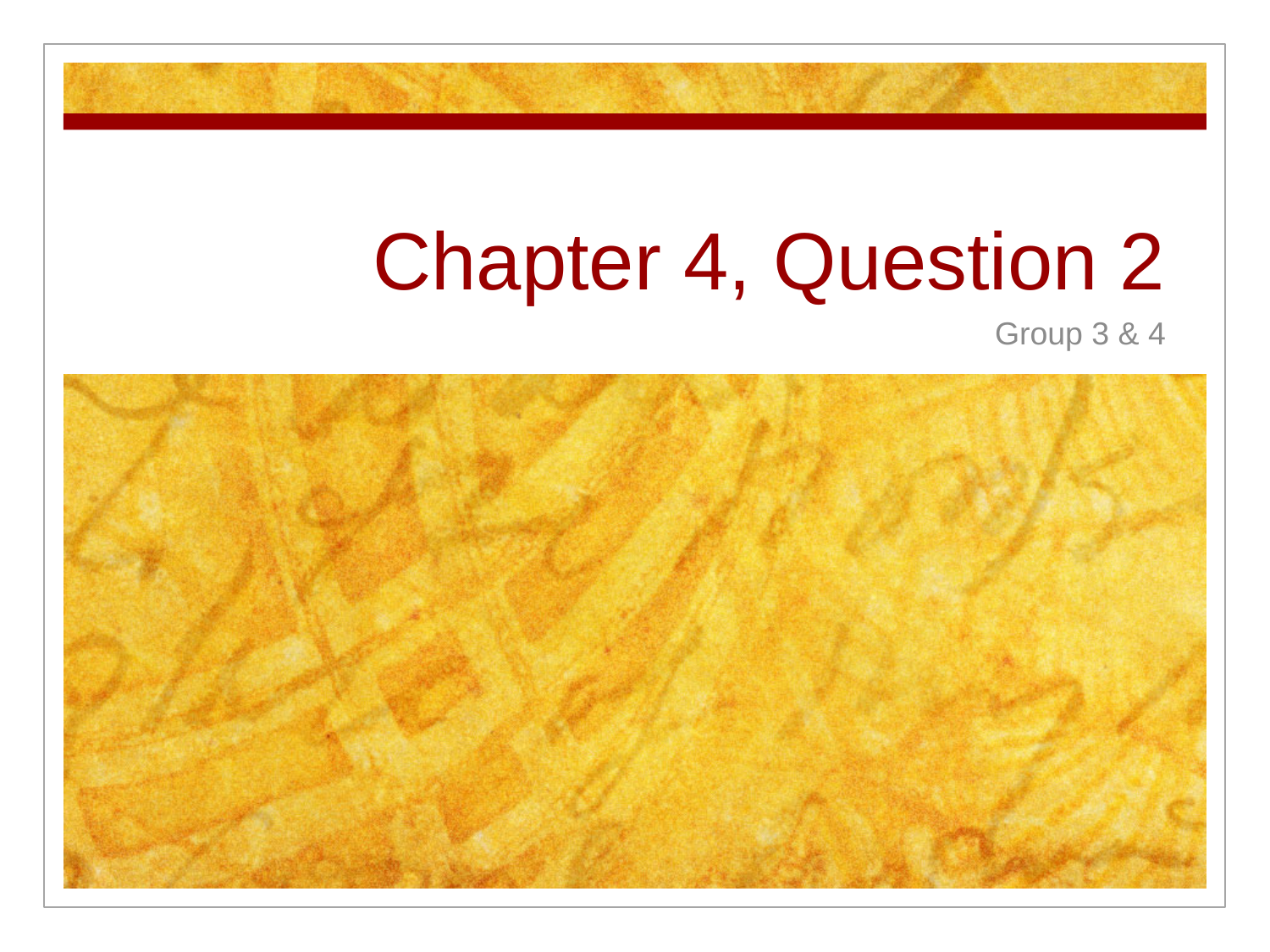

# Chapter 4, Question 2
Group 3 & 4